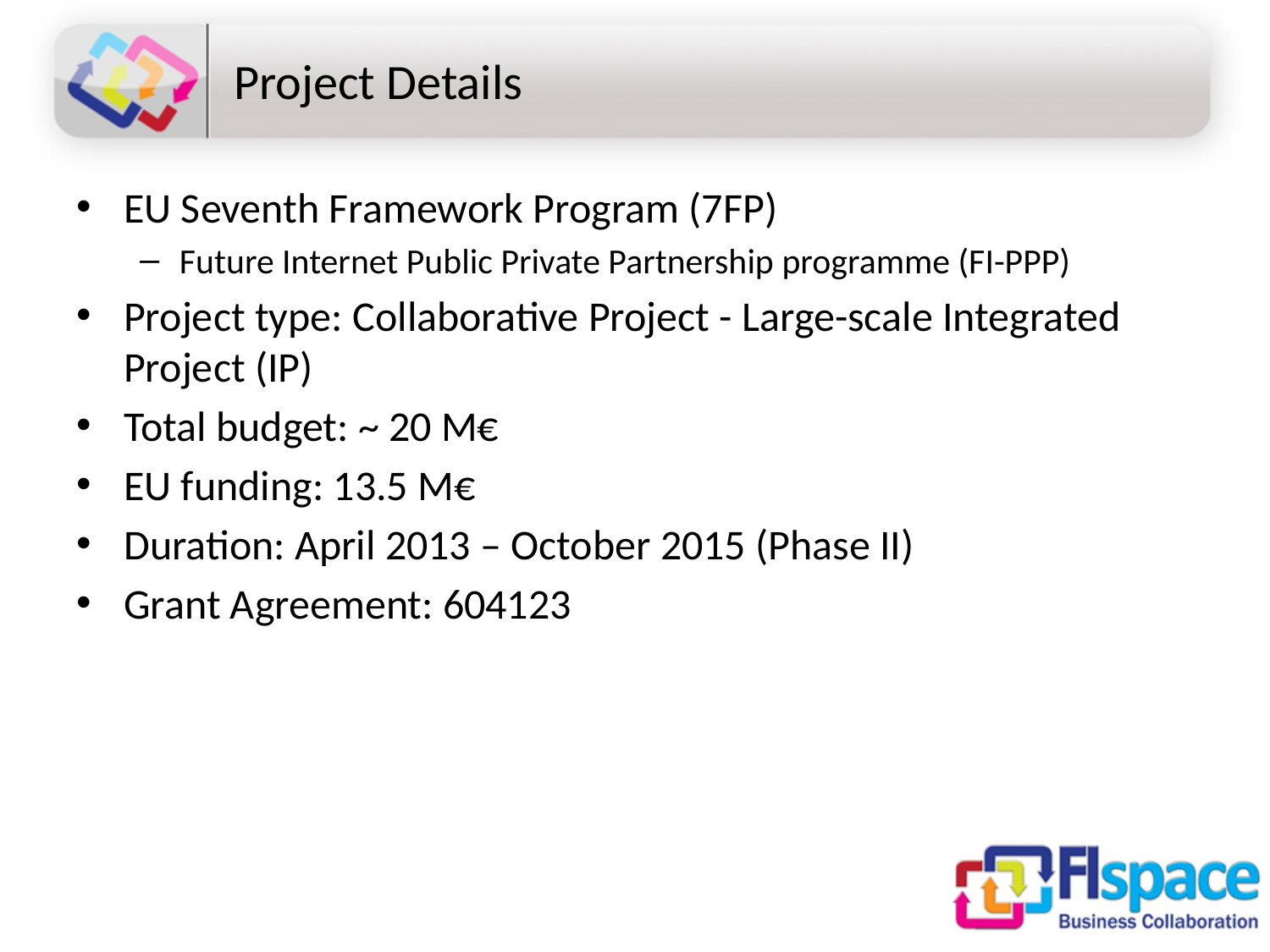

# Project Details
EU Seventh Framework Program (7FP)
Future Internet Public Private Partnership programme (FI-PPP)
Project type: Collaborative Project - Large-scale Integrated Project (IP)
Total budget: ~ 20 M€
EU funding: 13.5 M€
Duration: April 2013 – October 2015 (Phase II)
Grant Agreement: 604123